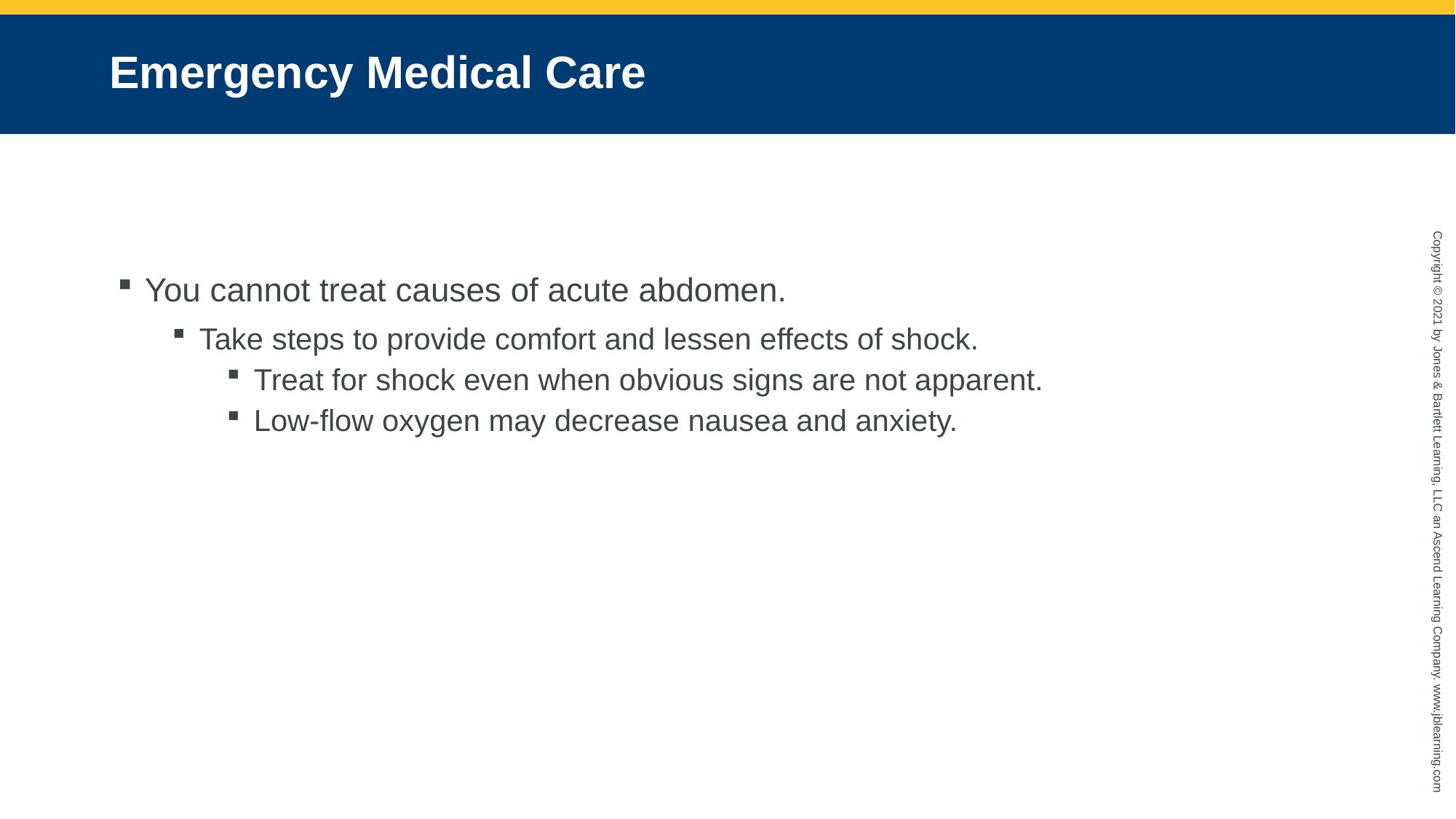

# Emergency Medical Care
You cannot treat causes of acute abdomen.
Take steps to provide comfort and lessen effects of shock.
Treat for shock even when obvious signs are not apparent.
Low-flow oxygen may decrease nausea and anxiety.